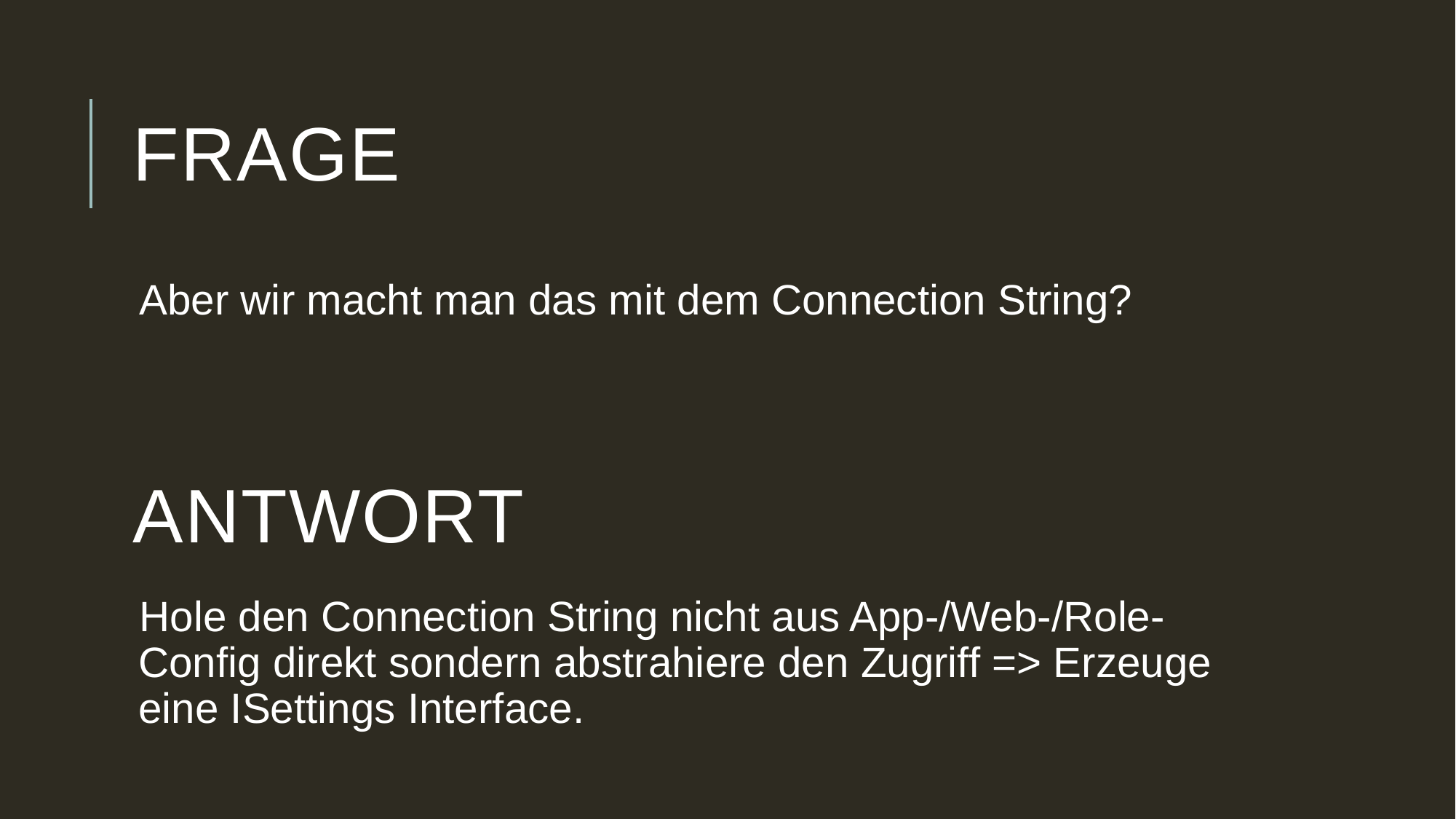

# Frage
Aber wir macht man das mit dem Connection String?
Antwort
Hole den Connection String nicht aus App-/Web-/Role-Config direkt sondern abstrahiere den Zugriff => Erzeuge eine ISettings Interface.